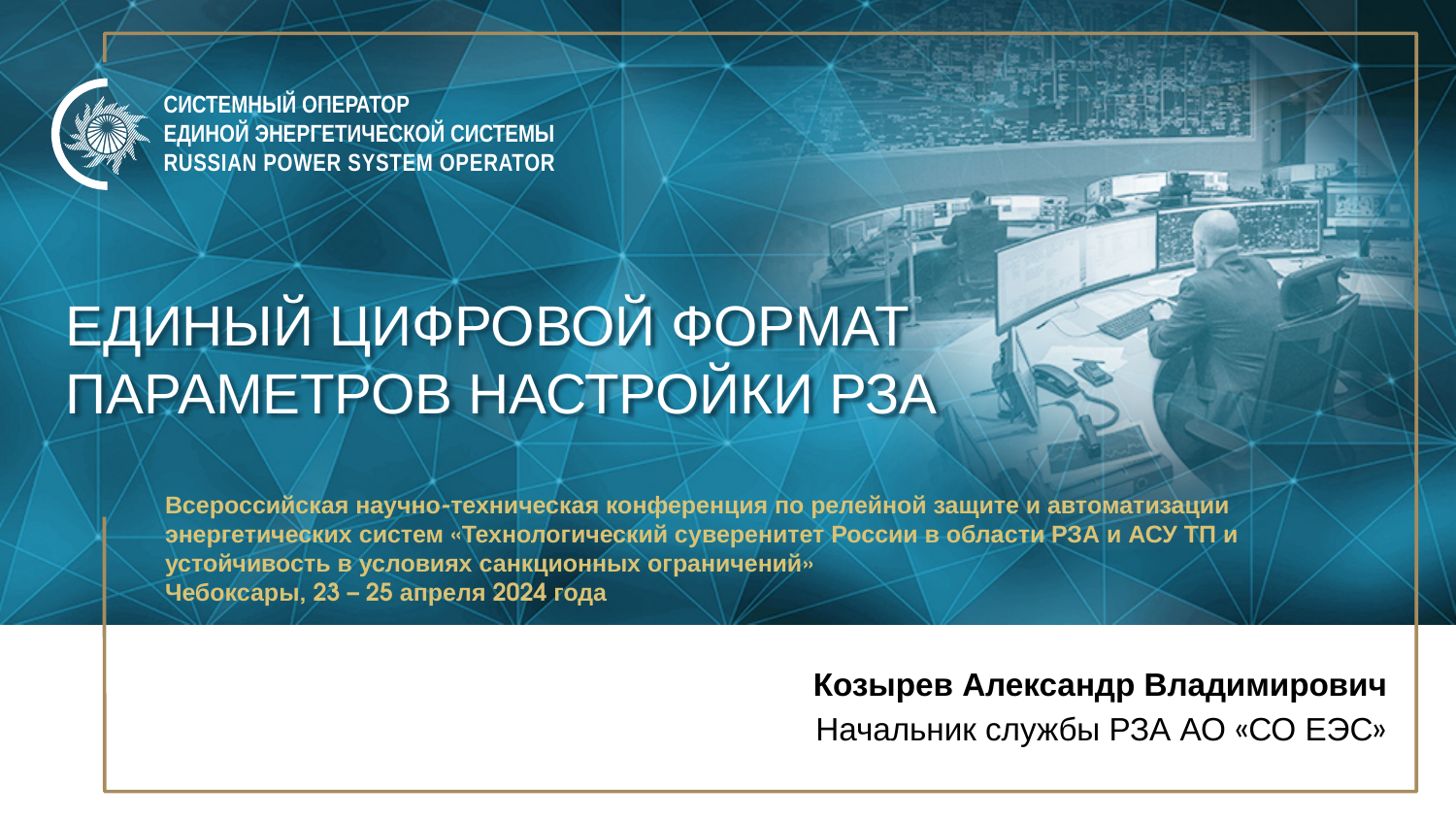

# Единый цифровой формат парАметров настройки РЗА
Всероссийская научно-техническая конференция по релейной защите и автоматизации энергетических систем «Технологический суверенитет России в области РЗА и АСУ ТП и устойчивость в условиях санкционных ограничений»
Чебоксары, 23 – 25 апреля 2024 года
Козырев Александр Владимирович
Начальник службы РЗА АО «СО ЕЭС»